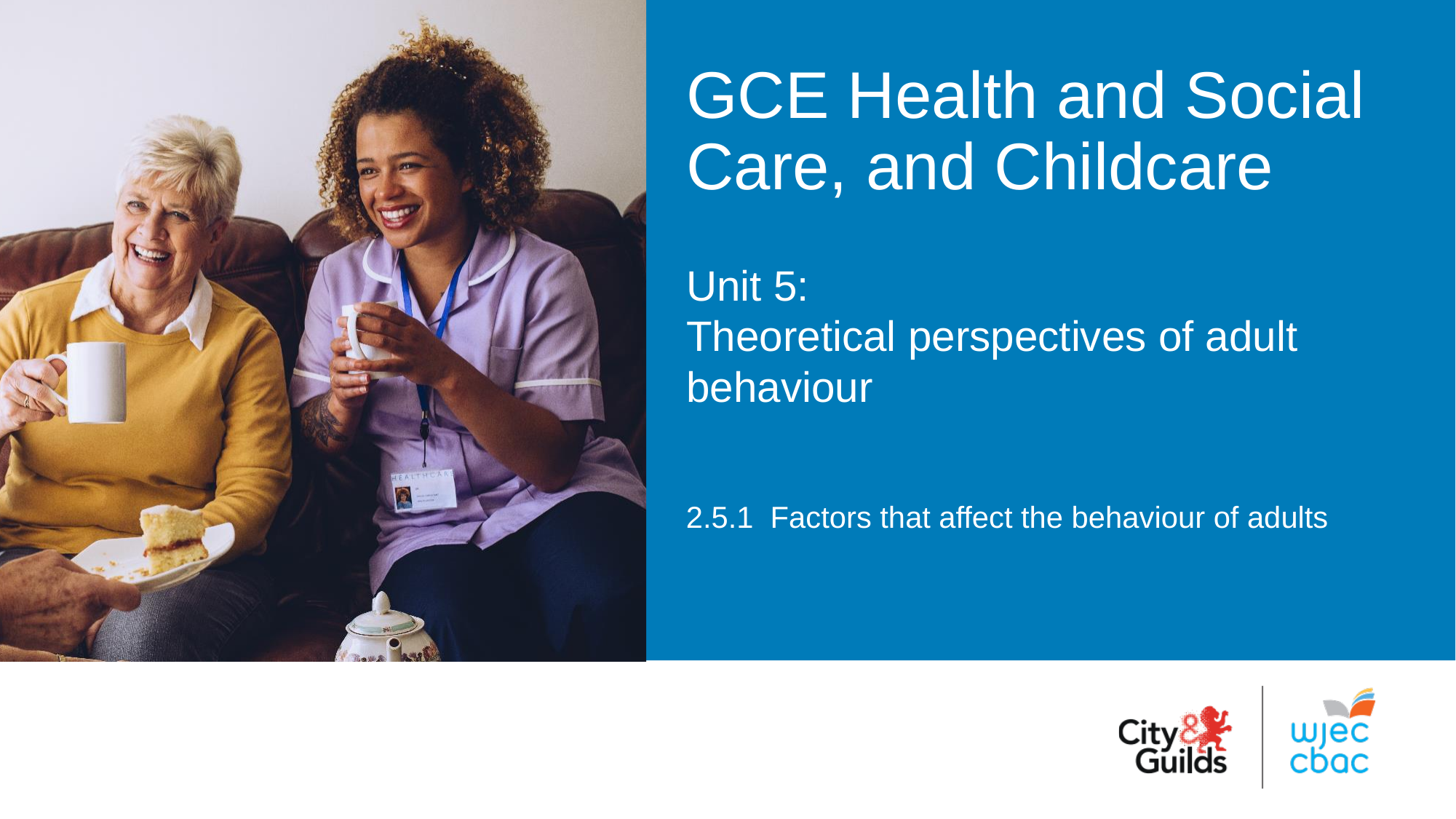

# GCE Health and Social Care, and Childcare
Unit 5:
Theoretical perspectives of adult behaviour
2.5.1  Factors that affect the behaviour of adults